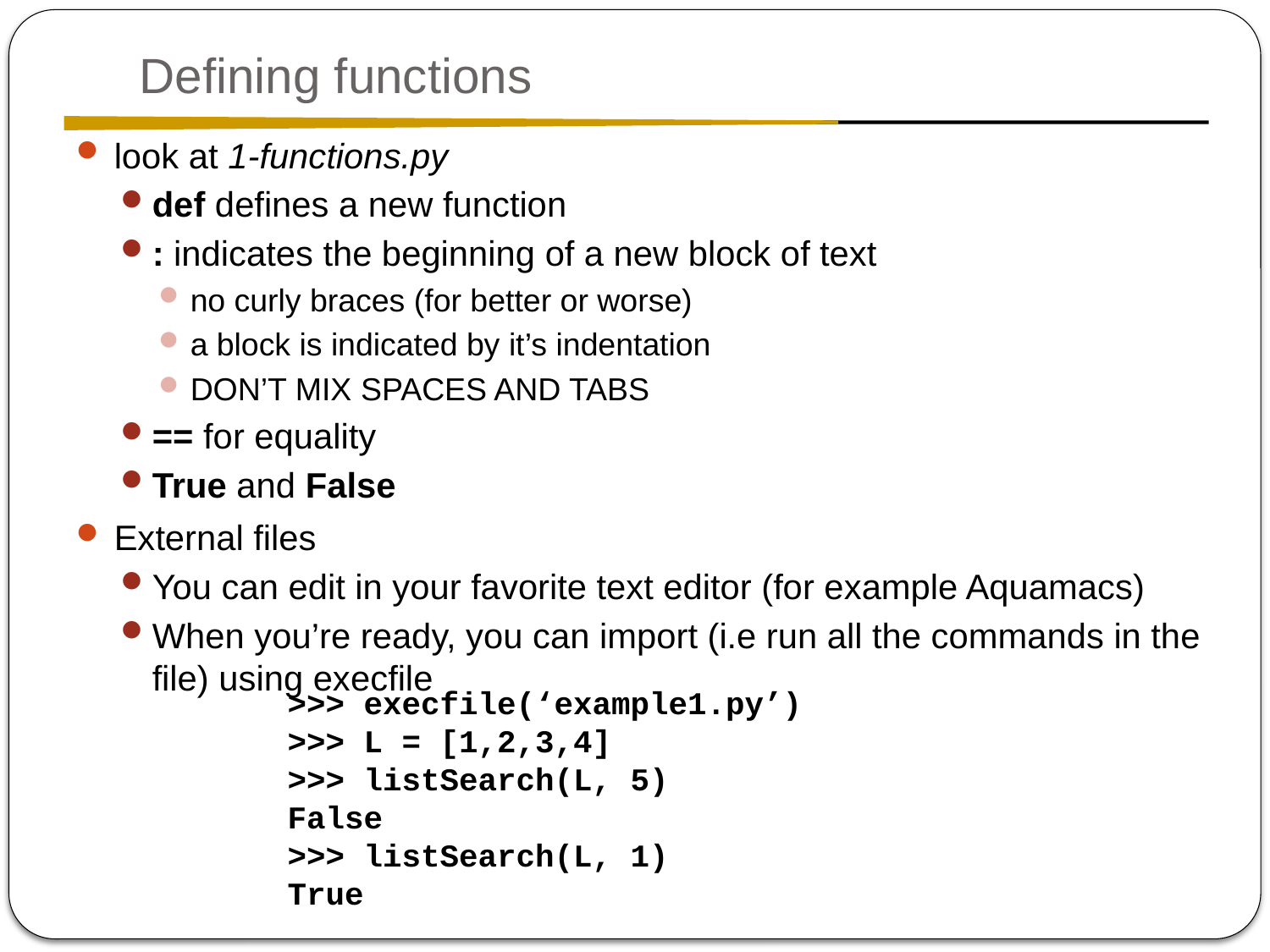

# Defining functions
look at 1-functions.py
def defines a new function
: indicates the beginning of a new block of text
no curly braces (for better or worse)
a block is indicated by it’s indentation
DON’T MIX SPACES AND TABS
== for equality
True and False
External files
You can edit in your favorite text editor (for example Aquamacs)
When you’re ready, you can import (i.e run all the commands in the file) using execfile

>>> execfile(‘example1.py’)
>>> L = [1,2,3,4]
>>> listSearch(L, 5)
False
>>> listSearch(L, 1)
True